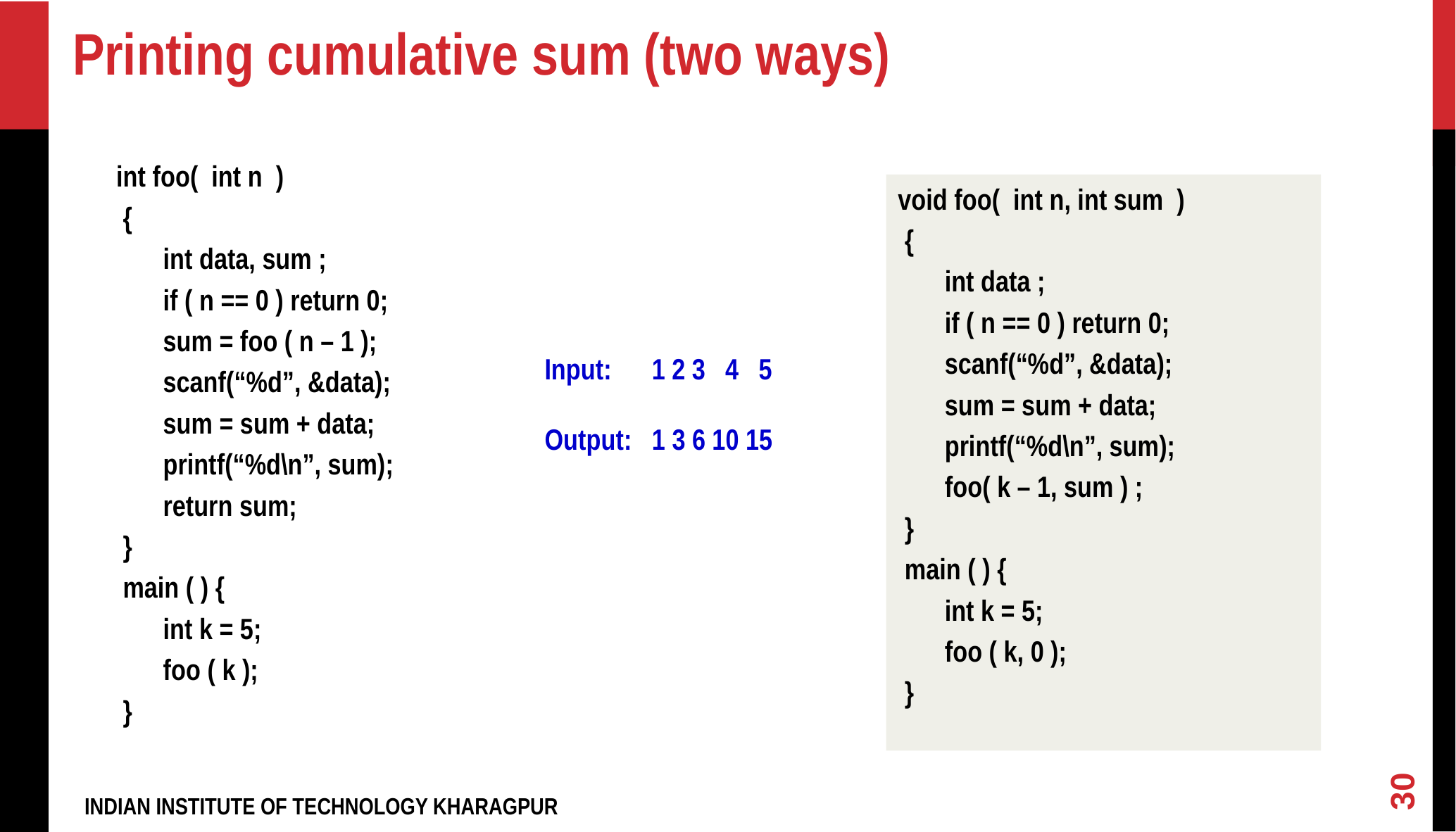

# Printing cumulative sum (two ways)
int foo(  int n  )
 {
       int data, sum ;
       if ( n == 0 ) return 0;
       sum = foo ( n – 1 );
       scanf(“%d”, &data);
       sum = sum + data;
       printf(“%d\n”, sum);
       return sum;
 }
 main ( ) {
       int k = 5;
       foo ( k );
 }

void foo(  int n, int sum  )
 {
       int data ;
       if ( n == 0 ) return 0;
       scanf(“%d”, &data);
       sum = sum + data;
       printf(“%d\n”, sum);
       foo( k – 1, sum ) ;
 }
 main ( ) {
       int k = 5;
       foo ( k, 0 );
 }

Input:      1 2 3   4   5

Output:   1 3 6 10 15
30
INDIAN INSTITUTE OF TECHNOLOGY KHARAGPUR